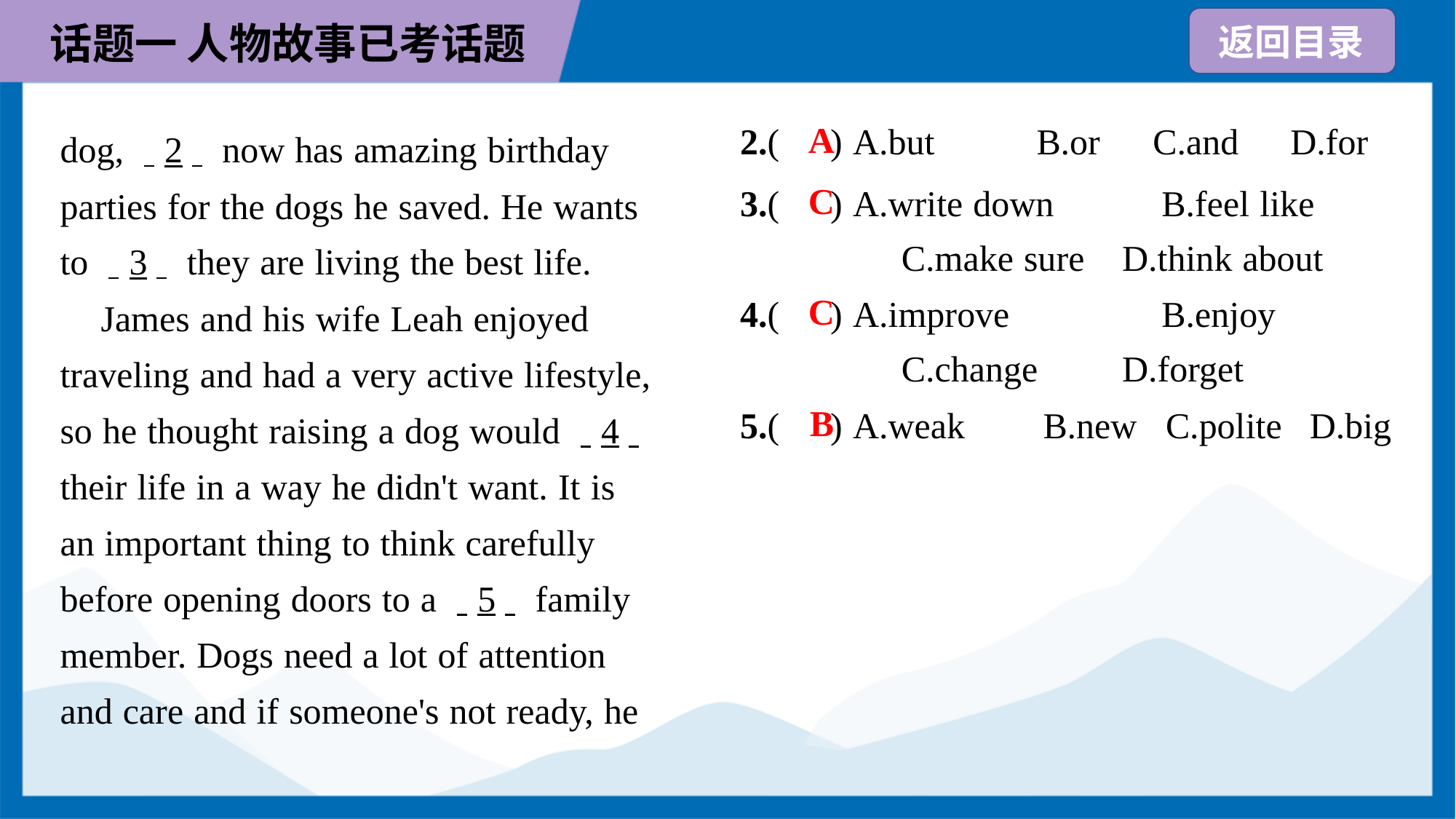

A
2.(     ) A.but	B.or	C.and	D.for
dog, . .2. . now has amazing birthday
parties for the dogs he saved. He wants
to . .3. . they are living the best life.
    James and his wife Leah enjoyed
traveling and had a very active lifestyle,
so he thought raising a dog would . .4. .
their life in a way he didn't want. It is
an important thing to think carefully
before opening doors to a . .5. . family
member. Dogs need a lot of attention
and care and if someone's not ready, he

3.(     ) A.write down	B.feel like
C.make sure	D.think about
C
4.(     ) A.improve	B.enjoy
C.change	D.forget
C
B
5.(     ) A.weak	B.new	C.polite	D.big